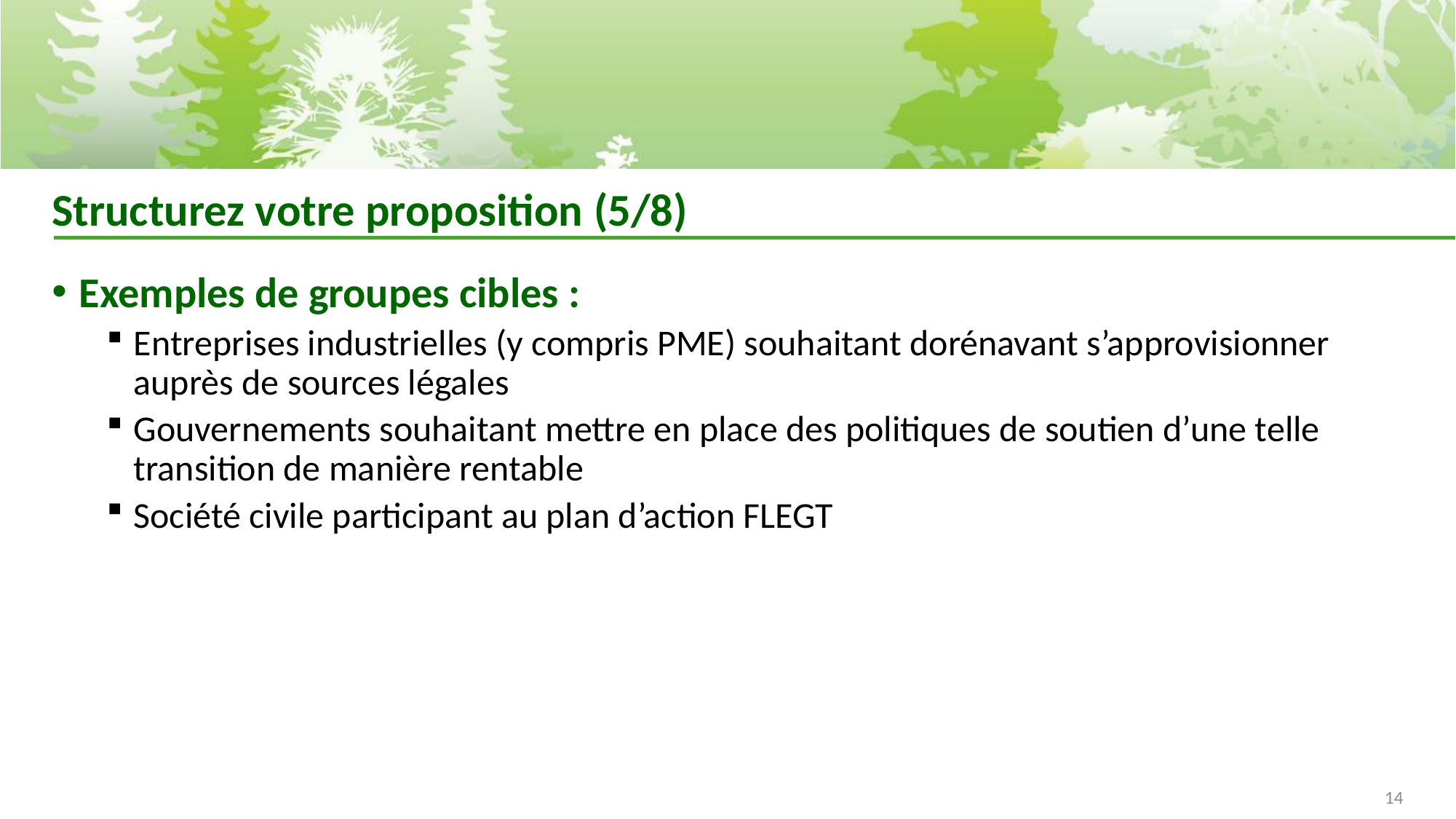

# Structurez votre proposition (5/8)
Exemples de groupes cibles :
Entreprises industrielles (y compris PME) souhaitant dorénavant s’approvisionner auprès de sources légales
Gouvernements souhaitant mettre en place des politiques de soutien d’une telle transition de manière rentable
Société civile participant au plan d’action FLEGT
14